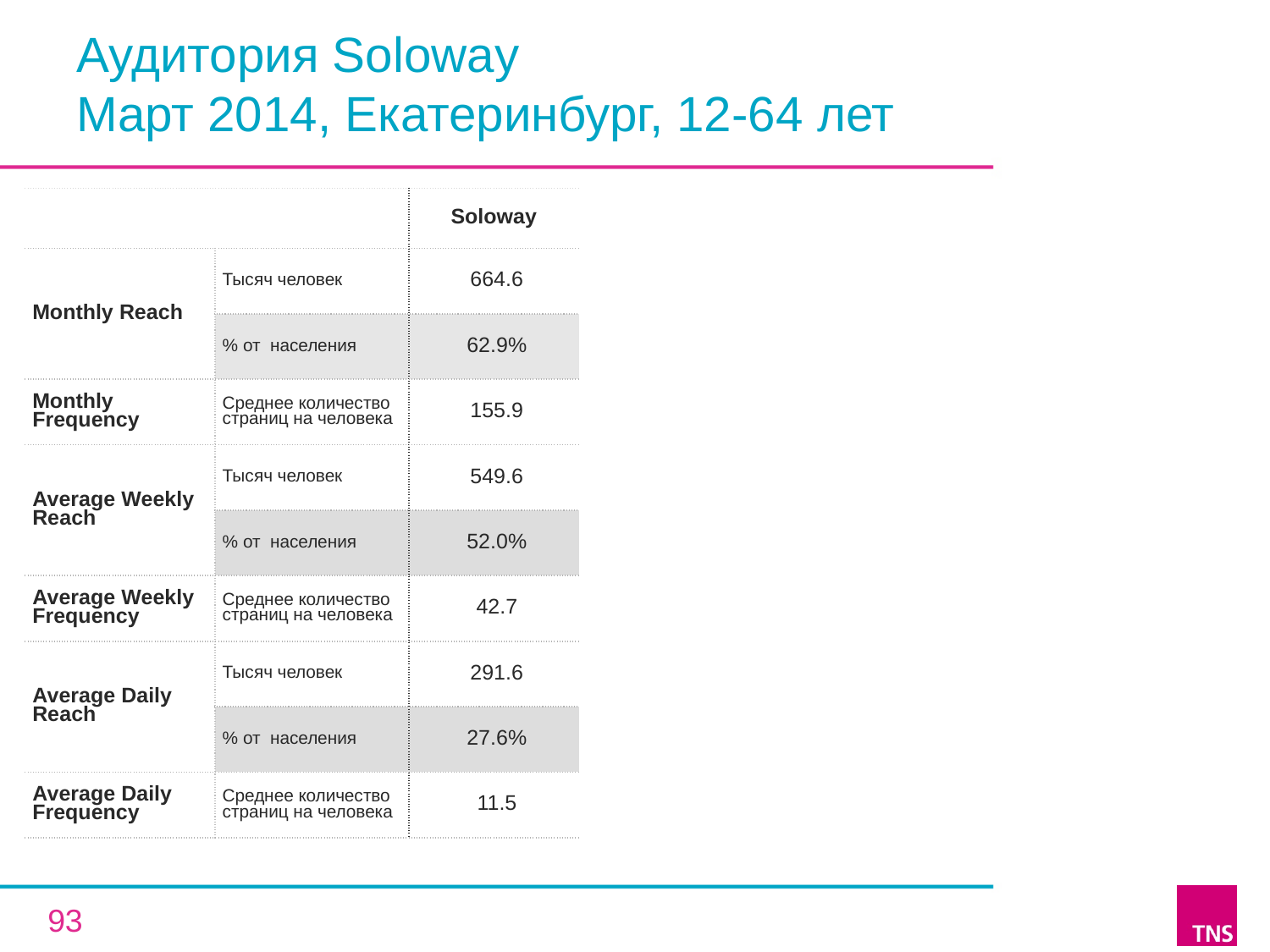

# Аудитория Soloway Март 2014, Екатеринбург, 12-64 лет
|  |  | Soloway |
| --- | --- | --- |
| Monthly Reach | Тысяч человек | 664.6 |
|  | % от населения | 62.9% |
| Monthly Frequency | Среднее количество страниц на человека | 155.9 |
| Average Weekly Reach | Тысяч человек | 549.6 |
|  | % от населения | 52.0% |
| Average Weekly Frequency | Среднее количество страниц на человека | 42.7 |
| Average Daily Reach | Тысяч человек | 291.6 |
|  | % от населения | 27.6% |
| Average Daily Frequency | Среднее количество страниц на человека | 11.5 |

93